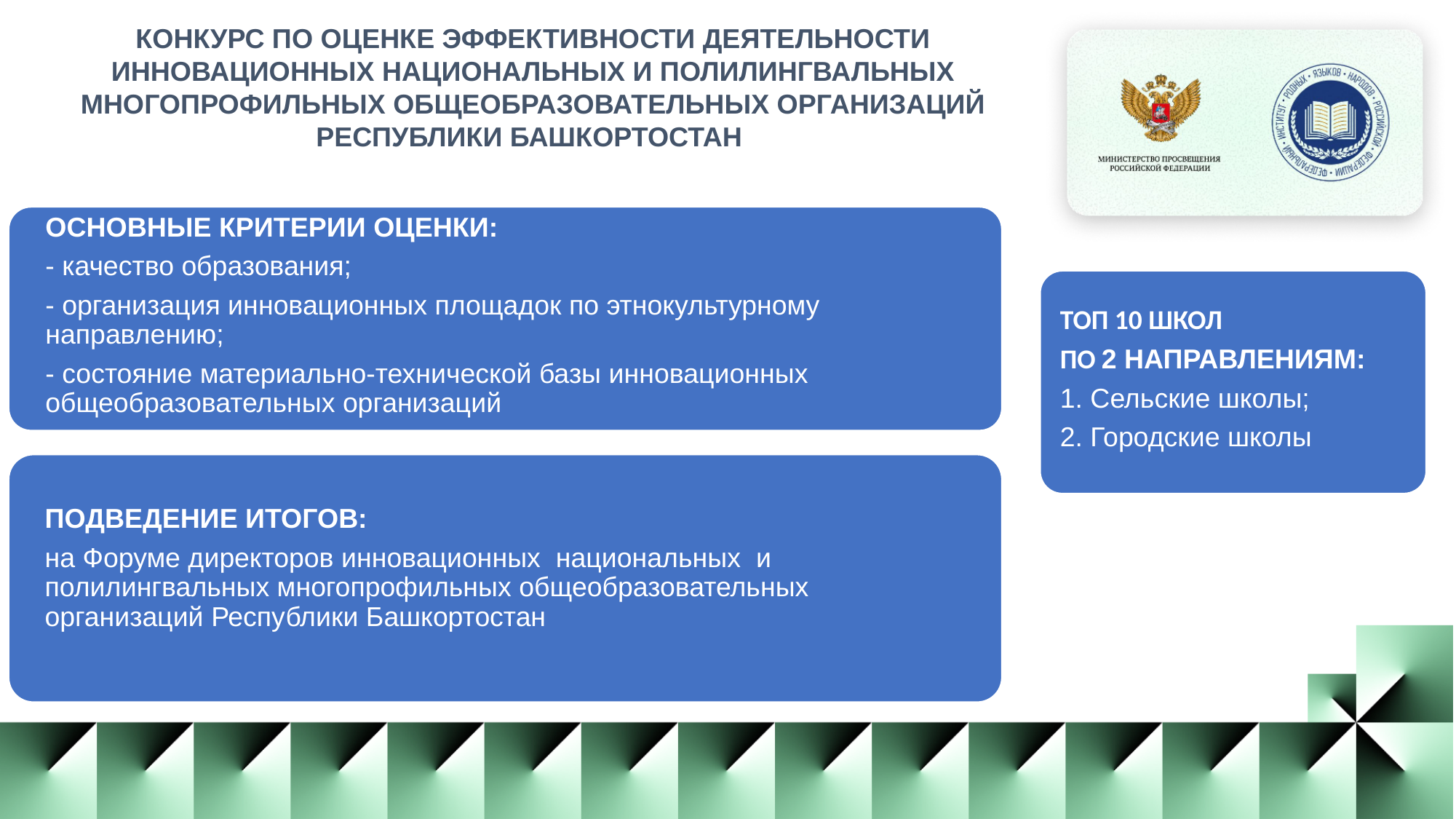

КОНКУРС ПО ОЦЕНКЕ ЭФФЕКТИВНОСТИ ДЕЯТЕЛЬНОСТИ ИННОВАЦИОННЫХ НАЦИОНАЛЬНЫХ И ПОЛИЛИНГВАЛЬНЫХ МНОГОПРОФИЛЬНЫХ ОБЩЕОБРАЗОВАТЕЛЬНЫХ ОРГАНИЗАЦИЙ РЕСПУБЛИКИ БАШКОРТОСТАН

ОСНОВНЫЕ КРИТЕРИИ ОЦЕНКИ:
- качество образования;
- организация инновационных площадок по этнокультурному направлению;
- состояние материально-технической базы инновационных общеобразовательных организаций

ТОП 10 ШКОЛ
ПО 2 НАПРАВЛЕНИЯМ:
1. Сельские школы;
2. Городские школы

ПОДВЕДЕНИЕ ИТОГОВ:
на Форуме директоров инновационных  национальных  и полилингвальных многопрофильных общеобразовательных организаций Республики Башкортостан